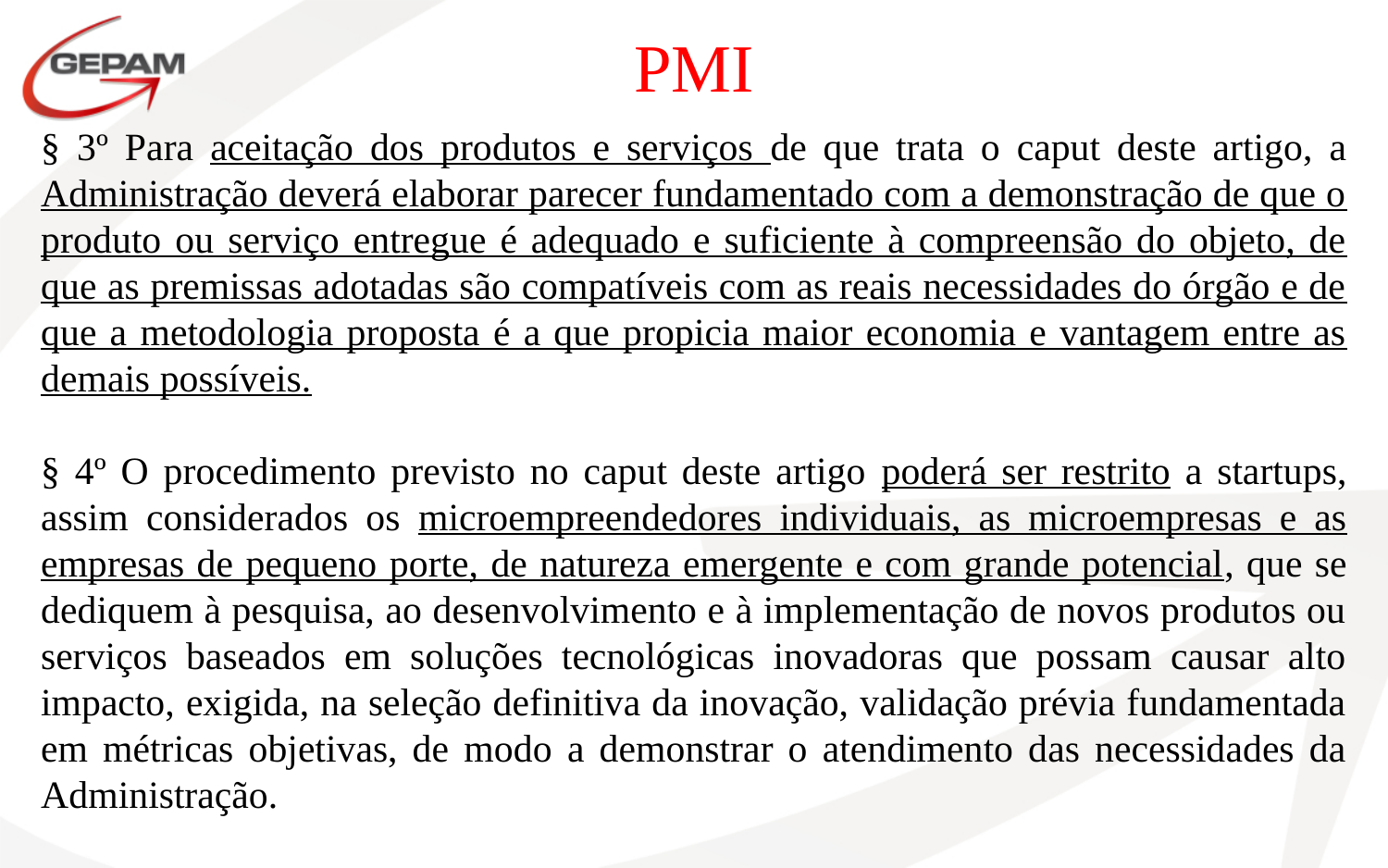

PMI
§ 3º Para aceitação dos produtos e serviços de que trata o caput deste artigo, a Administração deverá elaborar parecer fundamentado com a demonstração de que o produto ou serviço entregue é adequado e suficiente à compreensão do objeto, de que as premissas adotadas são compatíveis com as reais necessidades do órgão e de que a metodologia proposta é a que propicia maior economia e vantagem entre as demais possíveis.

§ 4º O procedimento previsto no caput deste artigo poderá ser restrito a startups, assim considerados os microempreendedores individuais, as microempresas e as empresas de pequeno porte, de natureza emergente e com grande potencial, que se dediquem à pesquisa, ao desenvolvimento e à implementação de novos produtos ou serviços baseados em soluções tecnológicas inovadoras que possam causar alto impacto, exigida, na seleção definitiva da inovação, validação prévia fundamentada em métricas objetivas, de modo a demonstrar o atendimento das necessidades da Administração.